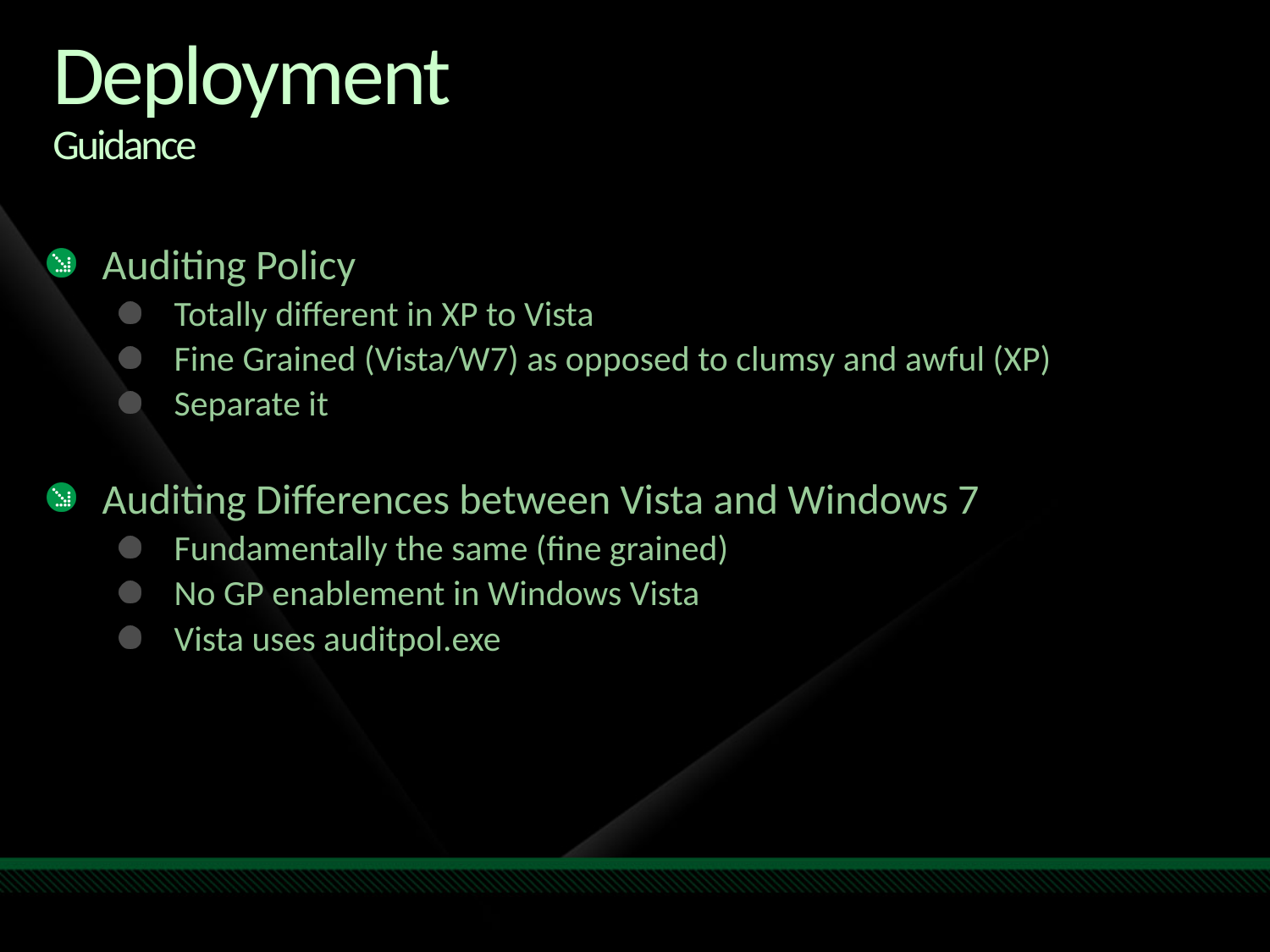

# Deployment Guidance
Auditing Policy
Totally different in XP to Vista
Fine Grained (Vista/W7) as opposed to clumsy and awful (XP)
Separate it

Auditing Differences between Vista and Windows 7
Fundamentally the same (fine grained)
No GP enablement in Windows Vista
Vista uses auditpol.exe